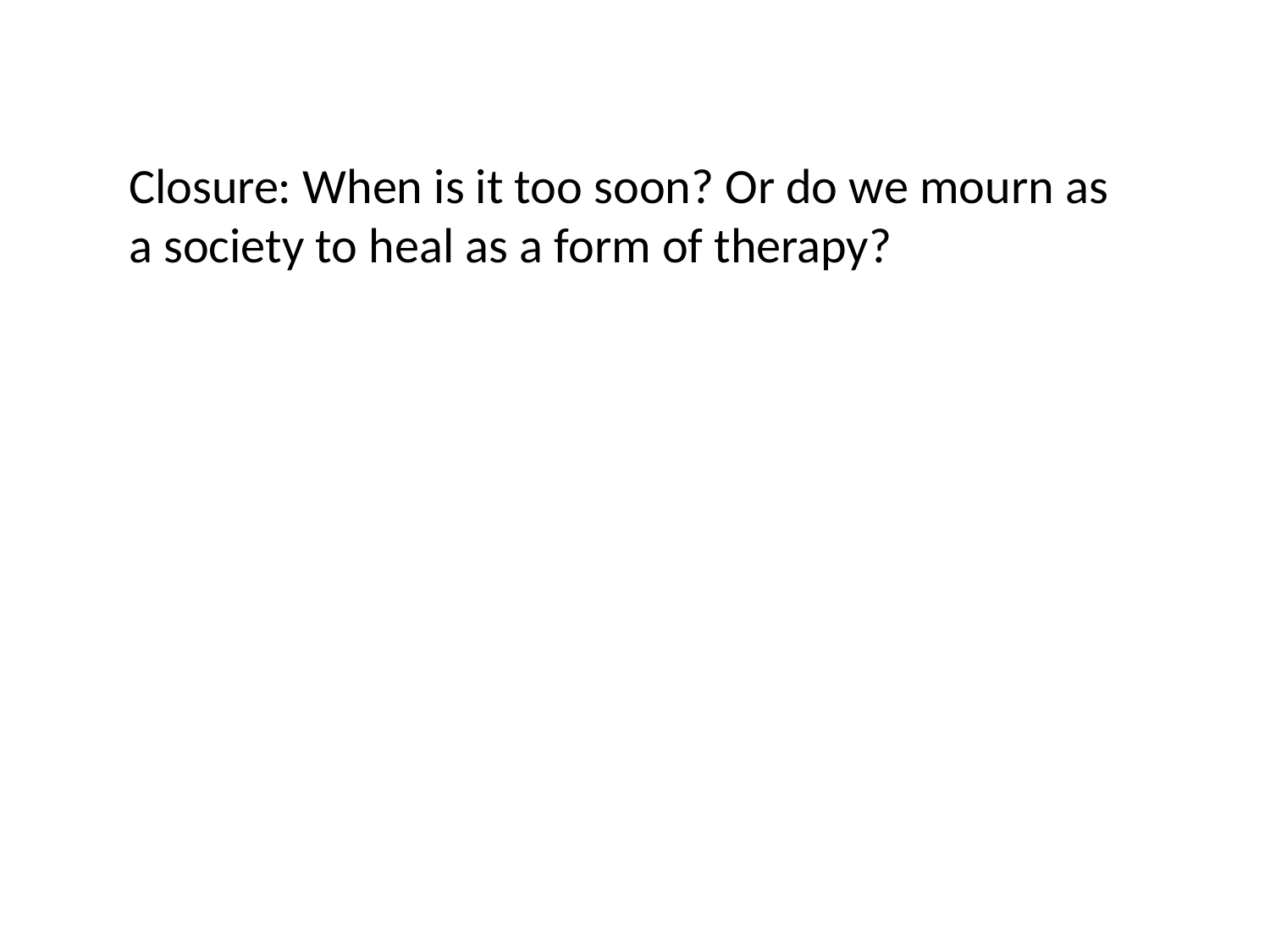

Closure: When is it too soon? Or do we mourn as a society to heal as a form of therapy?